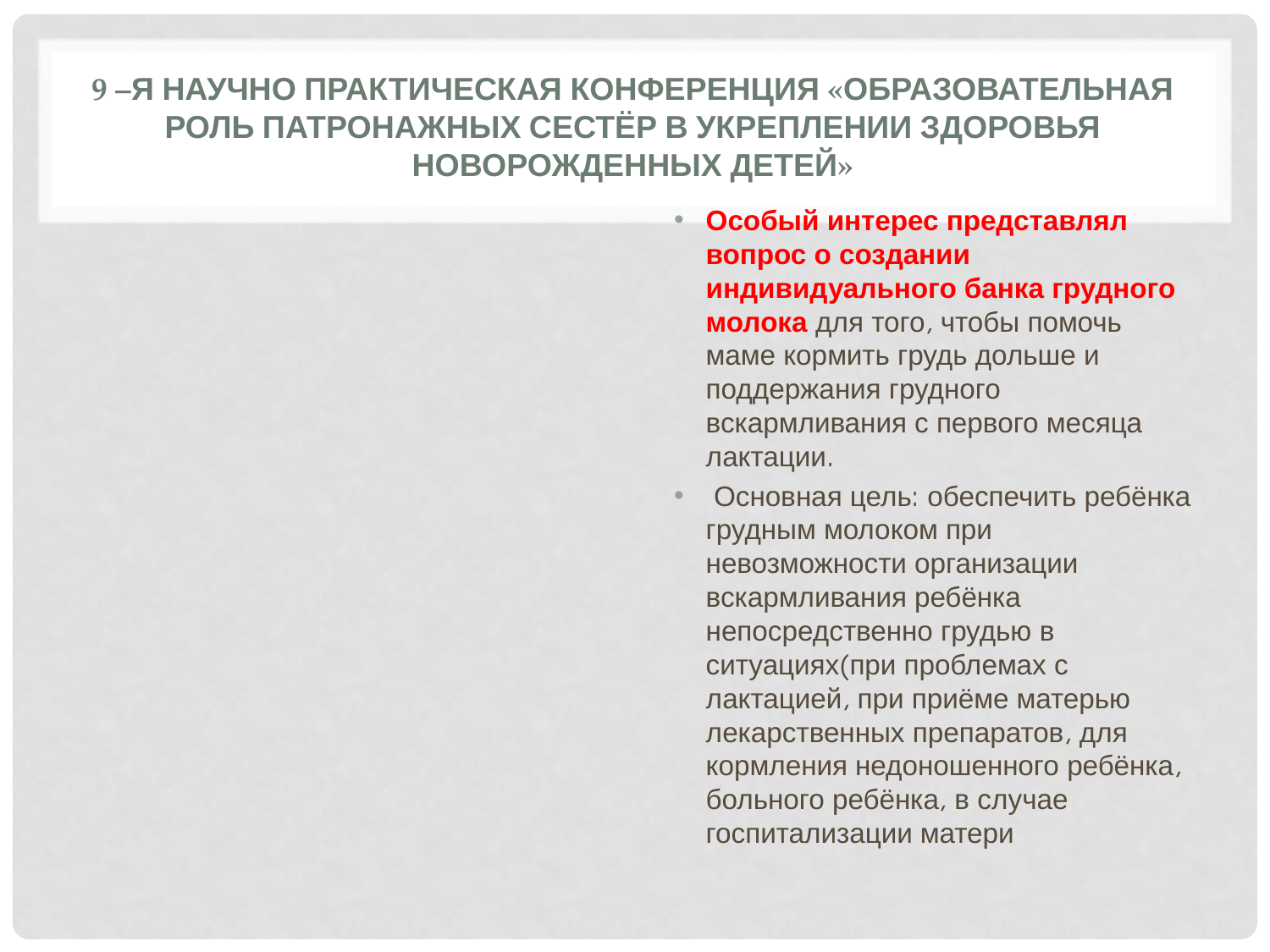

# 9 –я Научно практическая конференция «Образовательная роль патронажных сестёр в укреплении здоровья новорожденных детей»
Особый интерес представлял вопрос о создании индивидуального банка грудного молока для того, чтобы помочь маме кормить грудь дольше и поддержания грудного вскармливания с первого месяца лактации.
 Основная цель: обеспечить ребёнка грудным молоком при невозможности организации вскармливания ребёнка непосредственно грудью в ситуациях(при проблемах с лактацией, при приёме матерью лекарственных препаратов, для кормления недоношенного ребёнка, больного ребёнка, в случае госпитализации матери